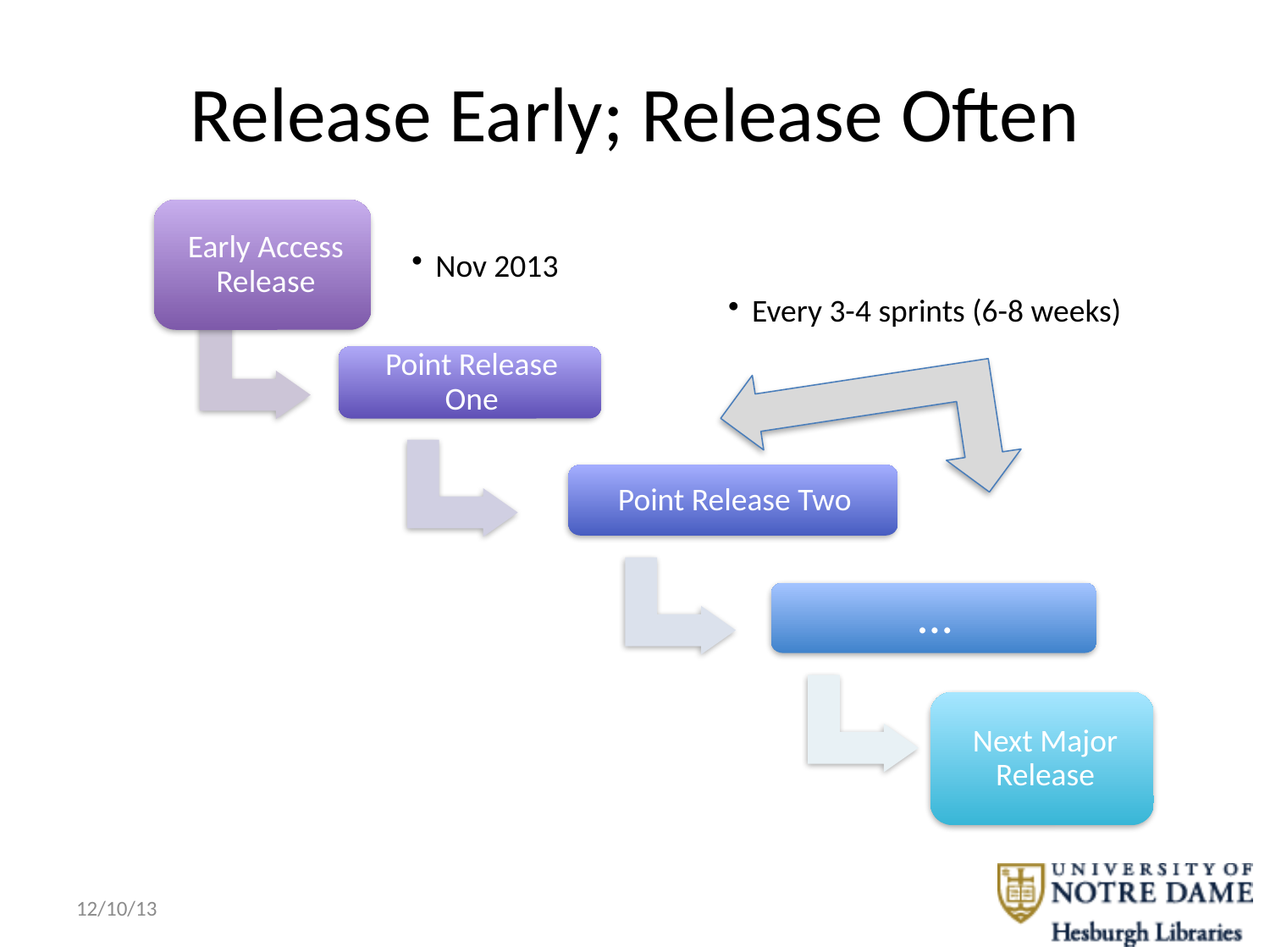

# Release Early; Release Often
Early Access Release
Nov 2013
Point Release One
Every 3-4 sprints (6-8 weeks)
Point Release Two
…
Next Major Release

12/10/13